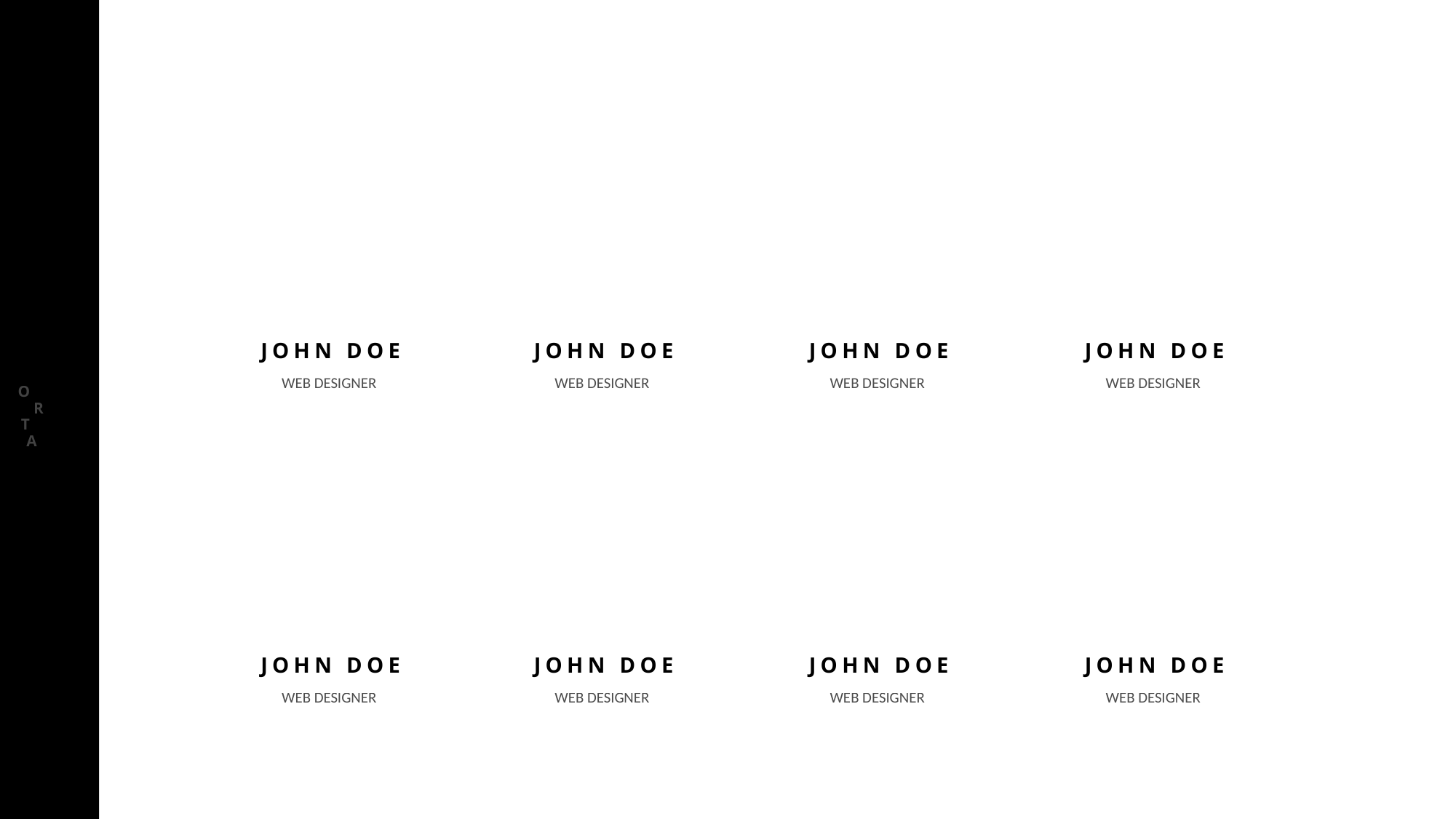

OUR TEAM

JOHN DOE
JOHN DOE
JOHN DOE
JOHN DOE
WEB DESIGNER
WEB DESIGNER
WEB DESIGNER
WEB DESIGNER

JOHN DOE
JOHN DOE
JOHN DOE
JOHN DOE
WEB DESIGNER
WEB DESIGNER
WEB DESIGNER
WEB DESIGNER